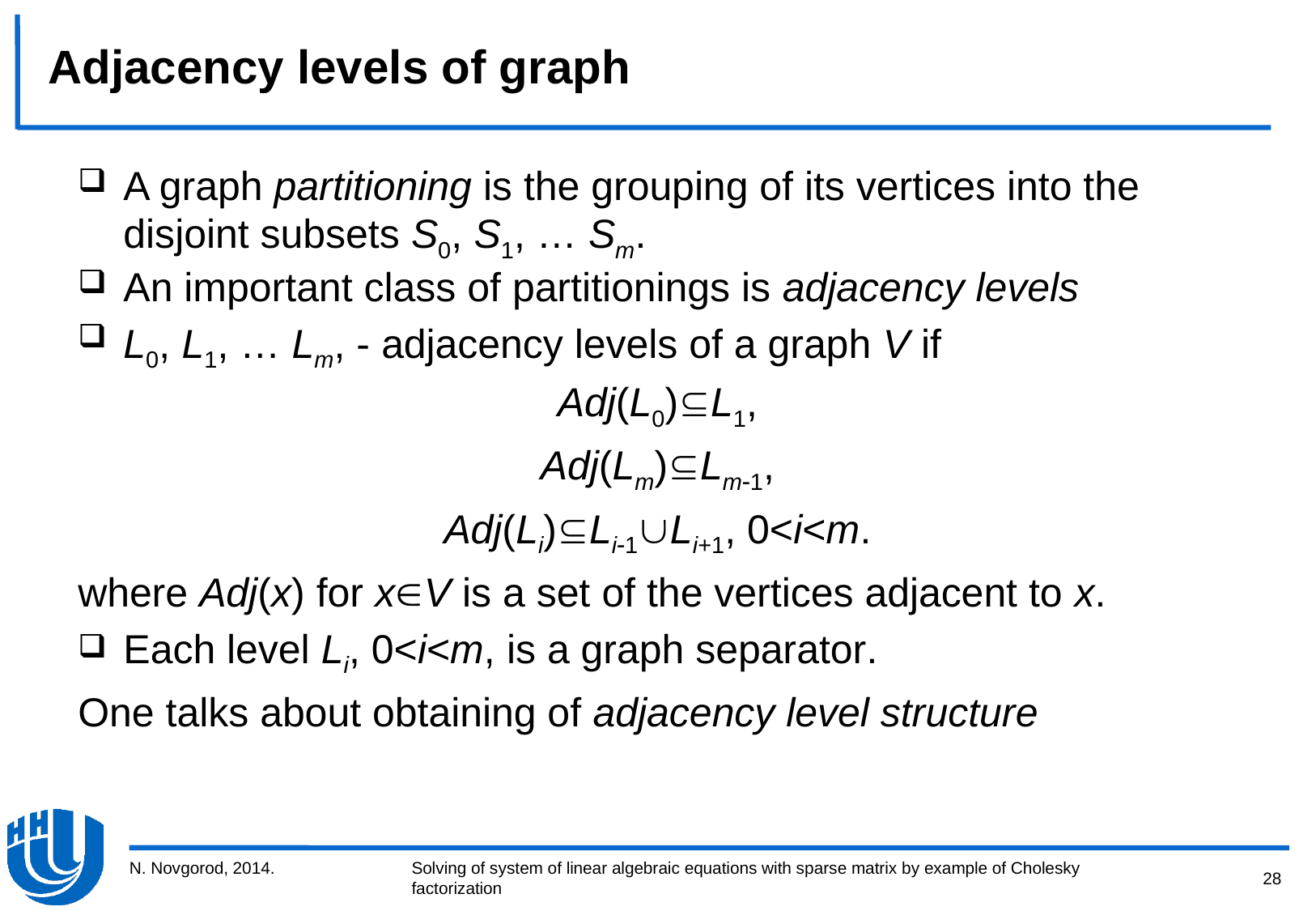

# Adjacency levels of graph
A graph partitioning is the grouping of its vertices into the disjoint subsets S0, S1, … Sm.
An important class of partitionings is adjacency levels
L0, L1, … Lm, - adjacency levels of a graph V if
Adj(L0)⊆L1,
Adj(Lm)⊆Lm−1,
Adj(Li)⊆Li−1∪Li+1, 0<i<m.
where Adj(x) for x∈V is a set of the vertices adjacent to x.
Each level Li, 0<i<m, is a graph separator.
One talks about obtaining of adjacency level structure
N. Novgorod, 2014.

28
Solving of system of linear algebraic equations with sparse matrix by example of Cholesky factorization